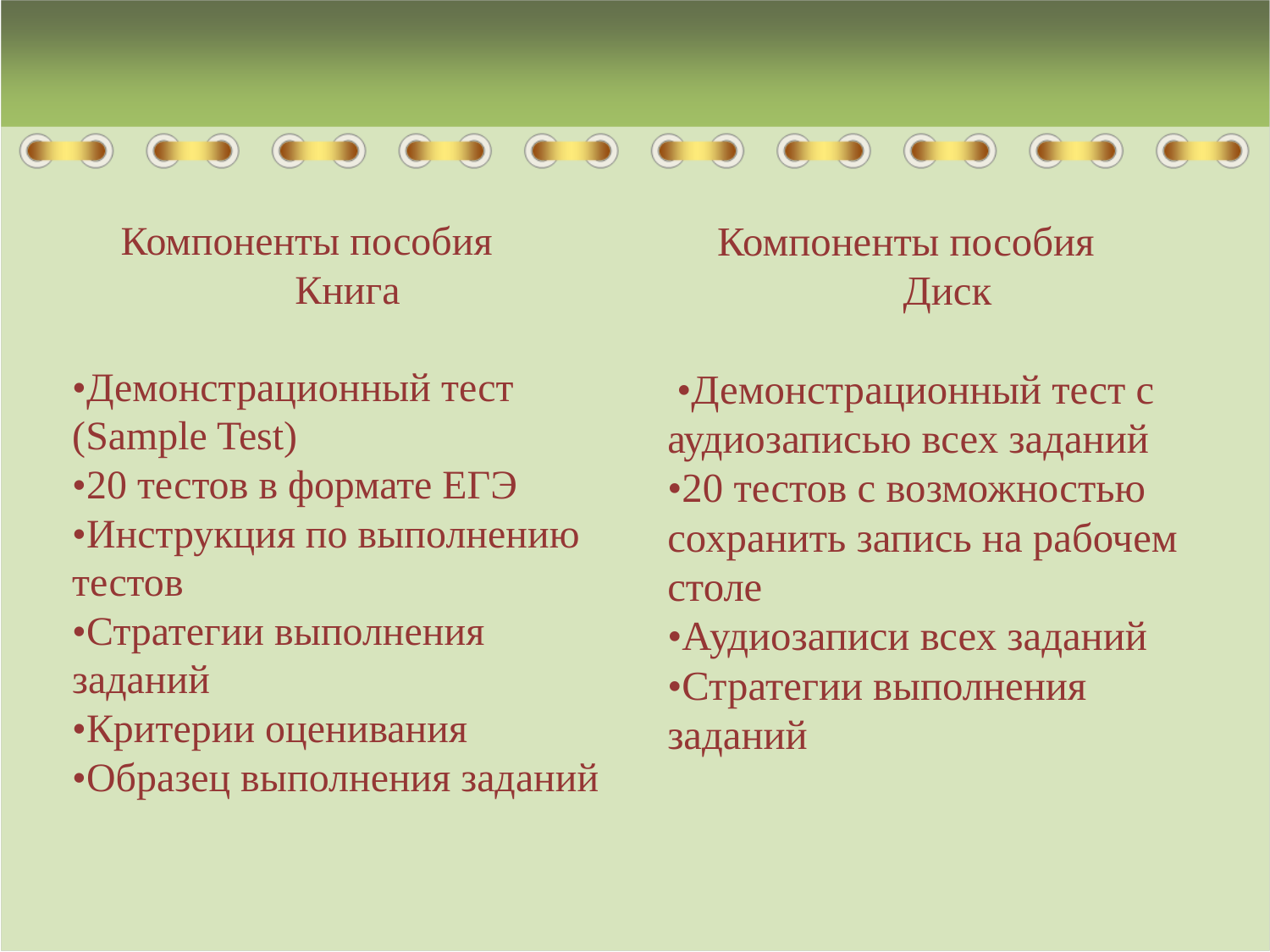

Компоненты пособия
Книга

•Демонстрационный тест (Sample Test)
•20 тестов в формате ЕГЭ
•Инструкция по выполнению тестов
•Стратегии выполнения заданий
•Критерии оценивания
•Образец выполнения заданий

     Компоненты пособия
Диск

 •Демонстрационный тест с аудиозаписью всех заданий
•20 тестов с возможностью сохранить запись на рабочем столе
•Аудиозаписи всех заданий
•Стратегии выполнения заданий